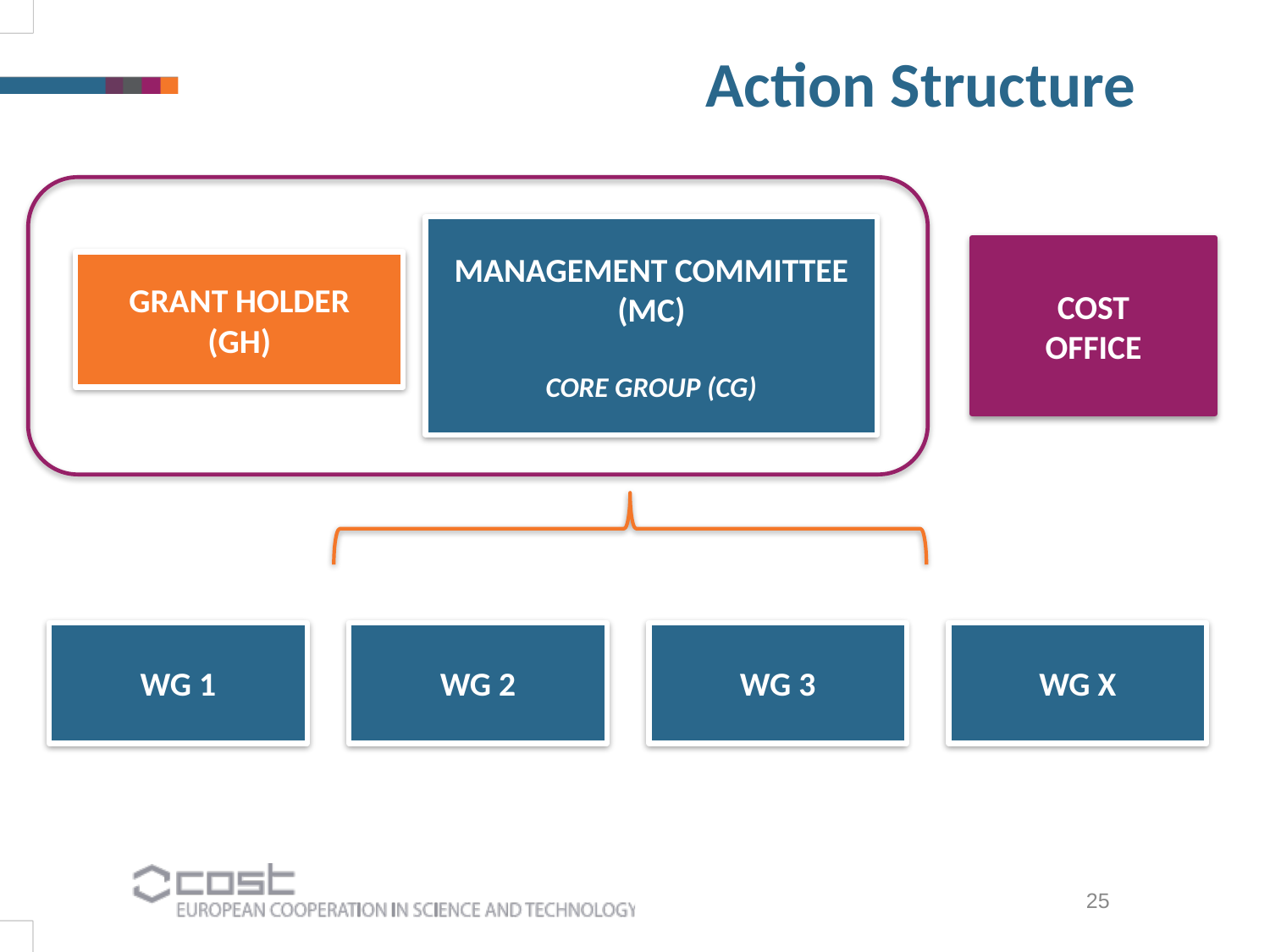

Action Structure

COST
OFFICE
MANAGEMENT COMMITTEE
(MC)

CORE GROUP (CG)

GRANT HOLDER
(GH)
WG 1
WG 2
WG 3
WG X
25